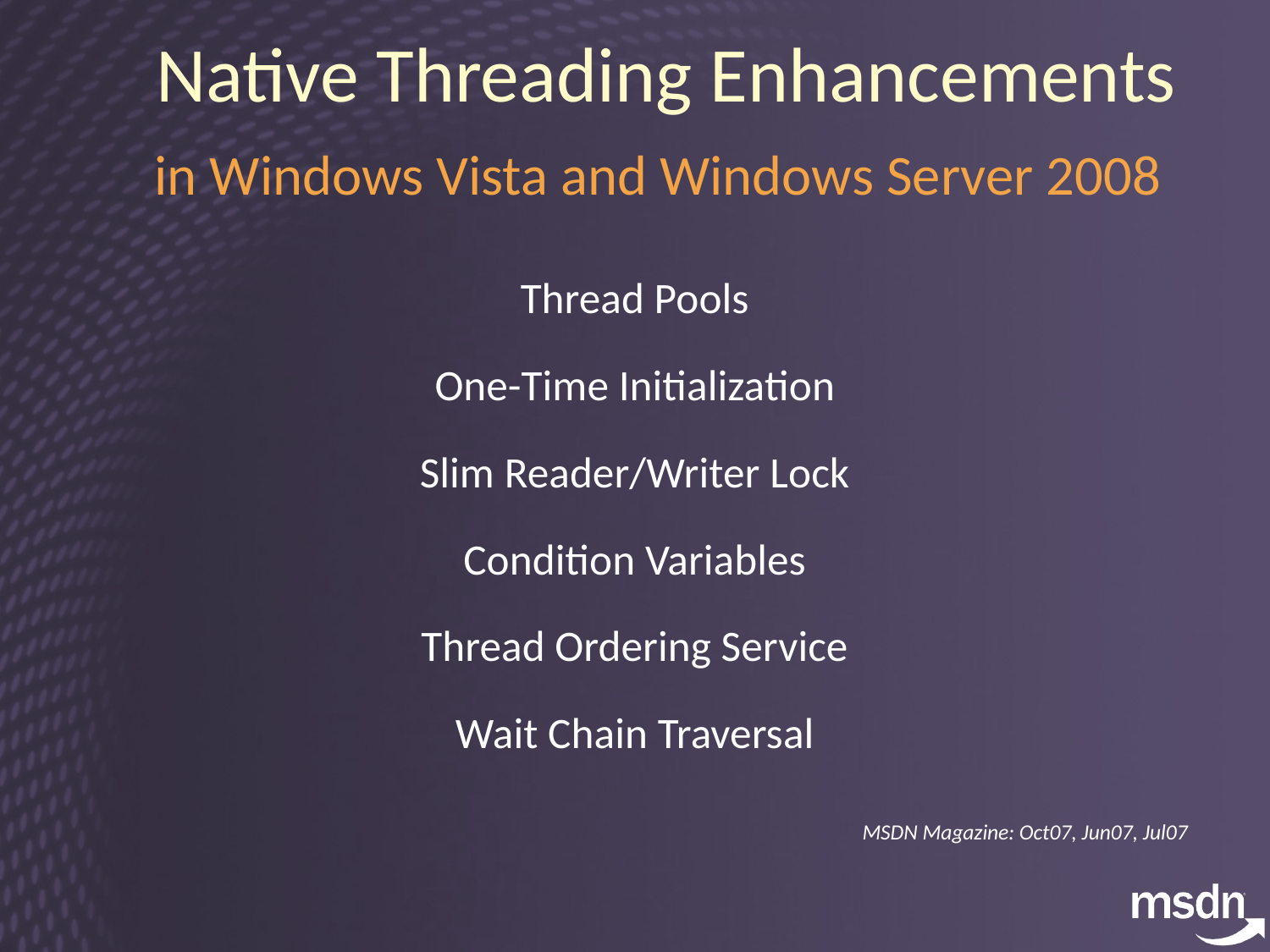

# Native Threading Enhancements in Windows Vista and Windows Server 2008
Thread Pools
One-Time Initialization
Slim Reader/Writer Lock
Condition Variables
Thread Ordering Service
Wait Chain Traversal

MSDN Magazine: Oct07, Jun07, Jul07